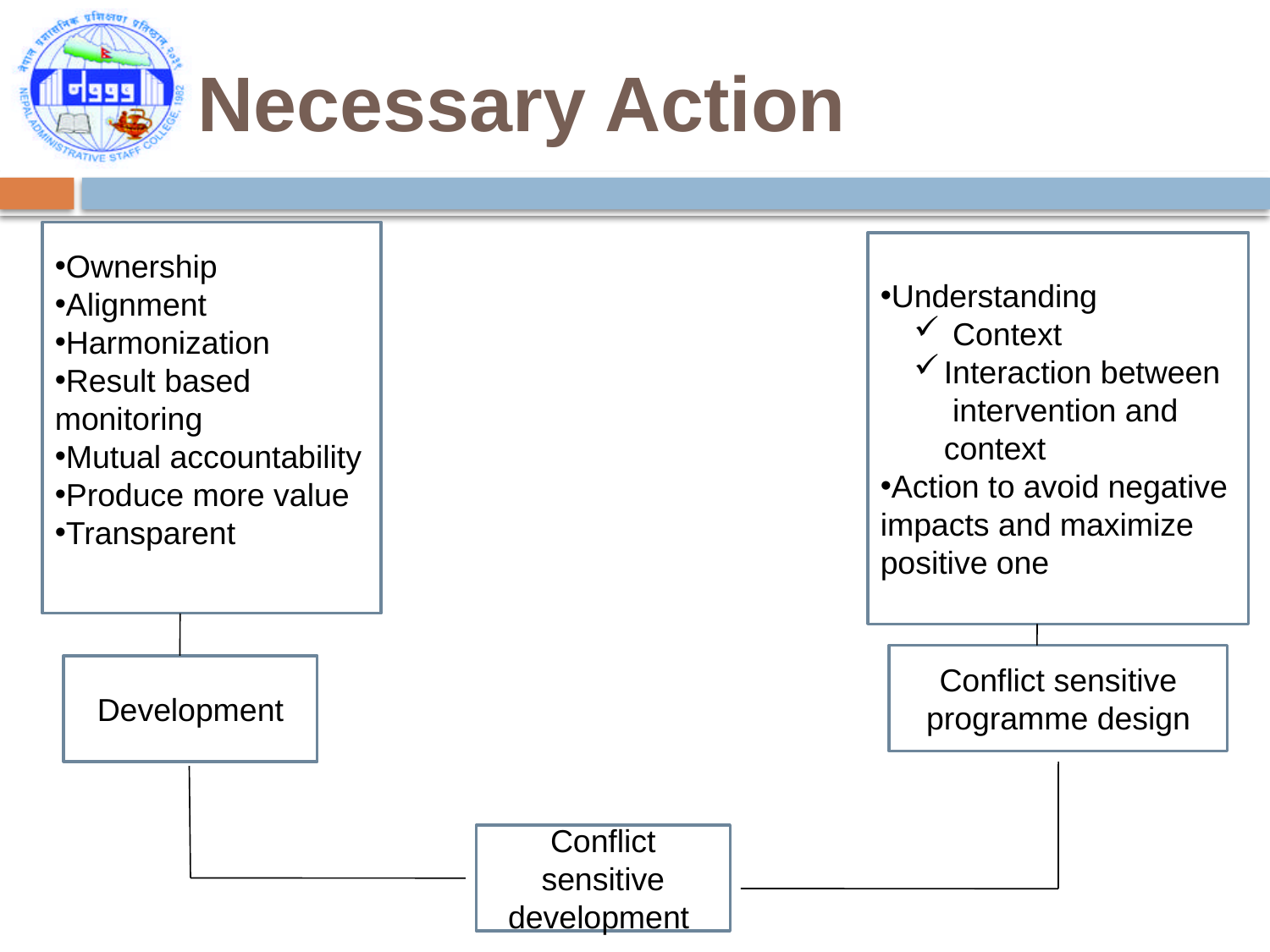

# Necessary Action
Ownership
Alignment
Harmonization
Result based monitoring
Mutual accountability
Produce more value
Transparent

Understanding
 Context
Interaction between   intervention and context
Action to avoid negative impacts and maximize positive one
Conflict sensitive programme design
Development
Conflict sensitive development